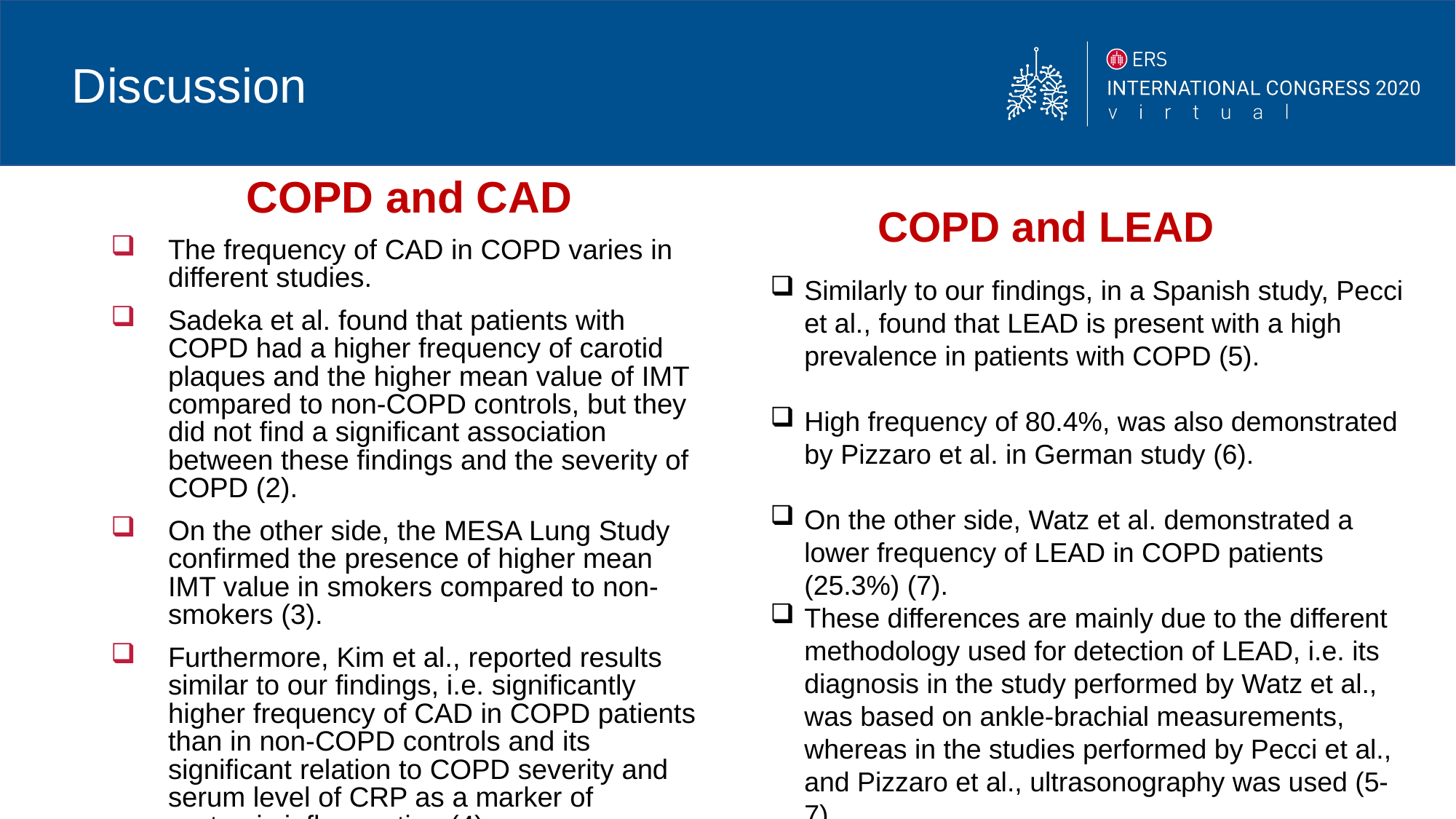

# Discussion

COPD and LEAD
COPD and CAD
The frequency of CAD in COPD varies in different studies.
Sadeka et al. found that patients with COPD had a higher frequency of carotid plaques and the higher mean value of IMT compared to non-COPD controls, but they did not find a significant association between these findings and the severity of COPD (2).
On the other side, the MESA Lung Study confirmed the presence of higher mean IMT value in smokers compared to non-smokers (3).
Furthermore, Kim et al., reported results similar to our findings, i.e. significantly higher frequency of CAD in COPD patients than in non-COPD controls and its significant relation to COPD severity and serum level of CRP as a marker of systemic inflammation (4).
Similarly to our findings, in a Spanish study, Pecci et al., found that LEAD is present with a high prevalence in patients with COPD (5).

High frequency of 80.4%, was also demonstrated by Pizzaro et al. in German study (6).

On the other side, Watz et al. demonstrated a lower frequency of LEAD in COPD patients (25.3%) (7).
These differences are mainly due to the different methodology used for detection of LEAD, i.e. its diagnosis in the study performed by Watz et al., was based on ankle-brachial measurements, whereas in the studies performed by Pecci et al., and Pizzaro et al., ultrasonography was used (5-7).